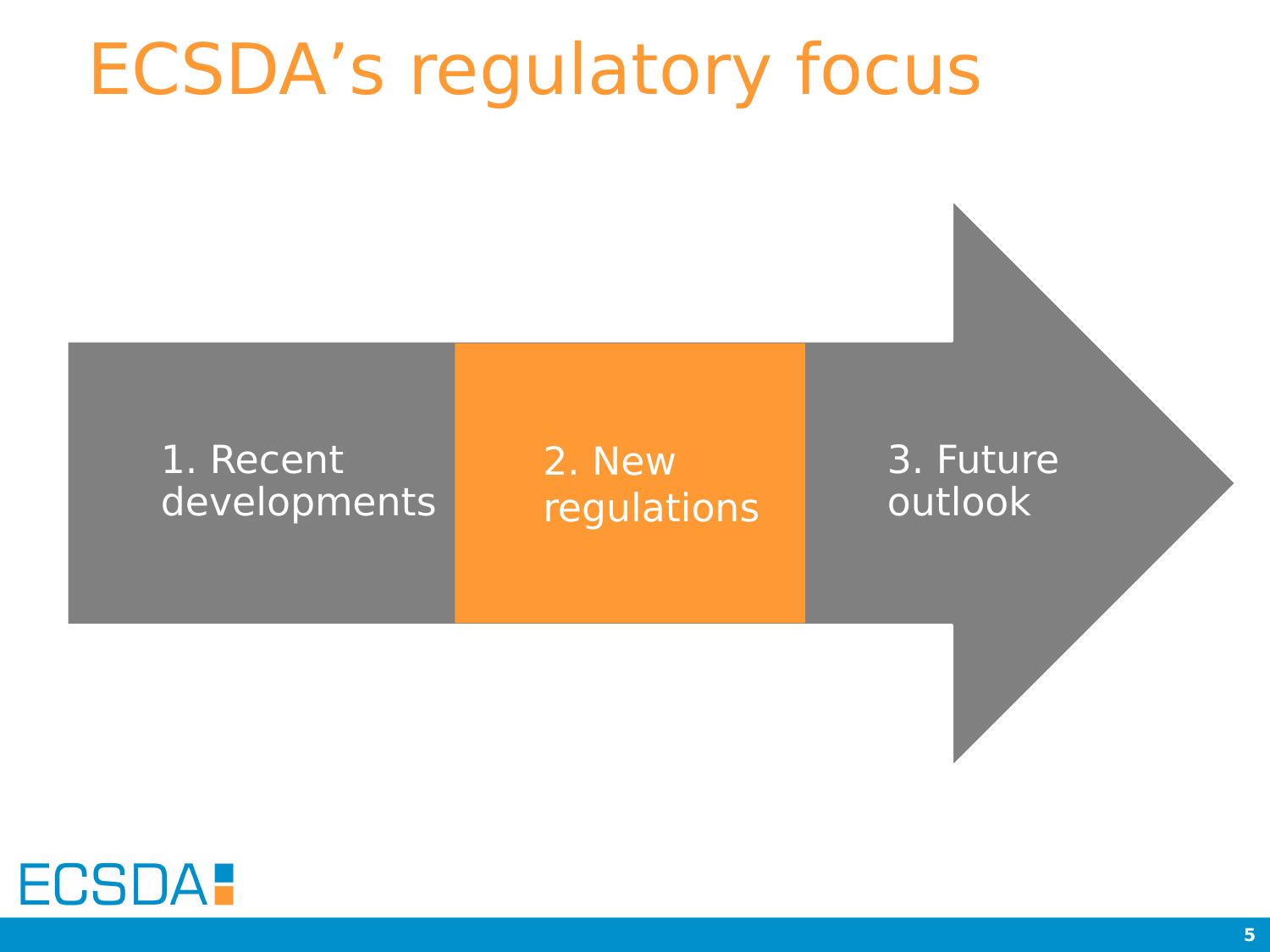

# ECSDA’s regulatory focus
3. Future outlook
2. New regulations
1. Recent developments
2. New regulations
5